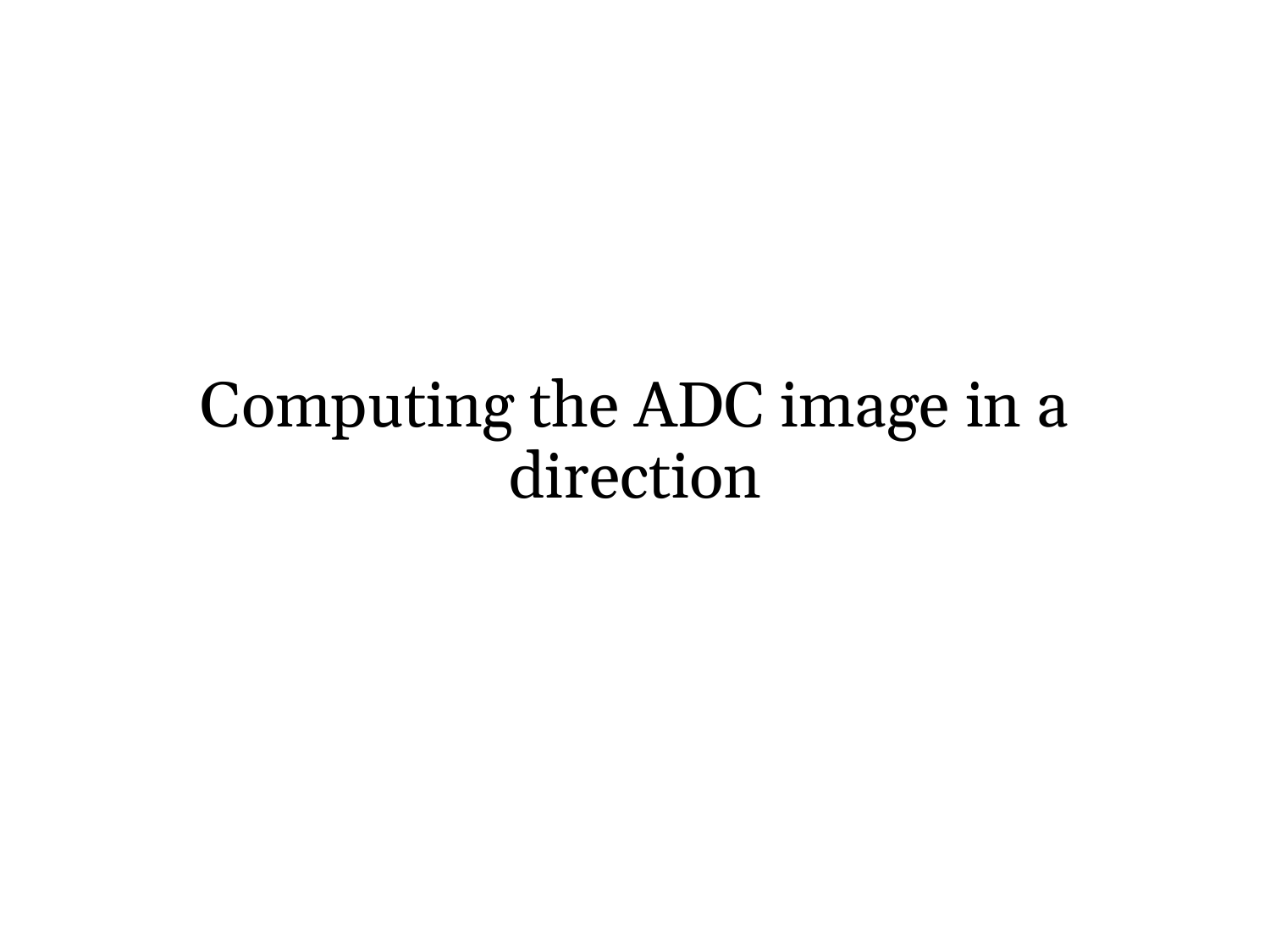

# Computing the ADC image in a direction